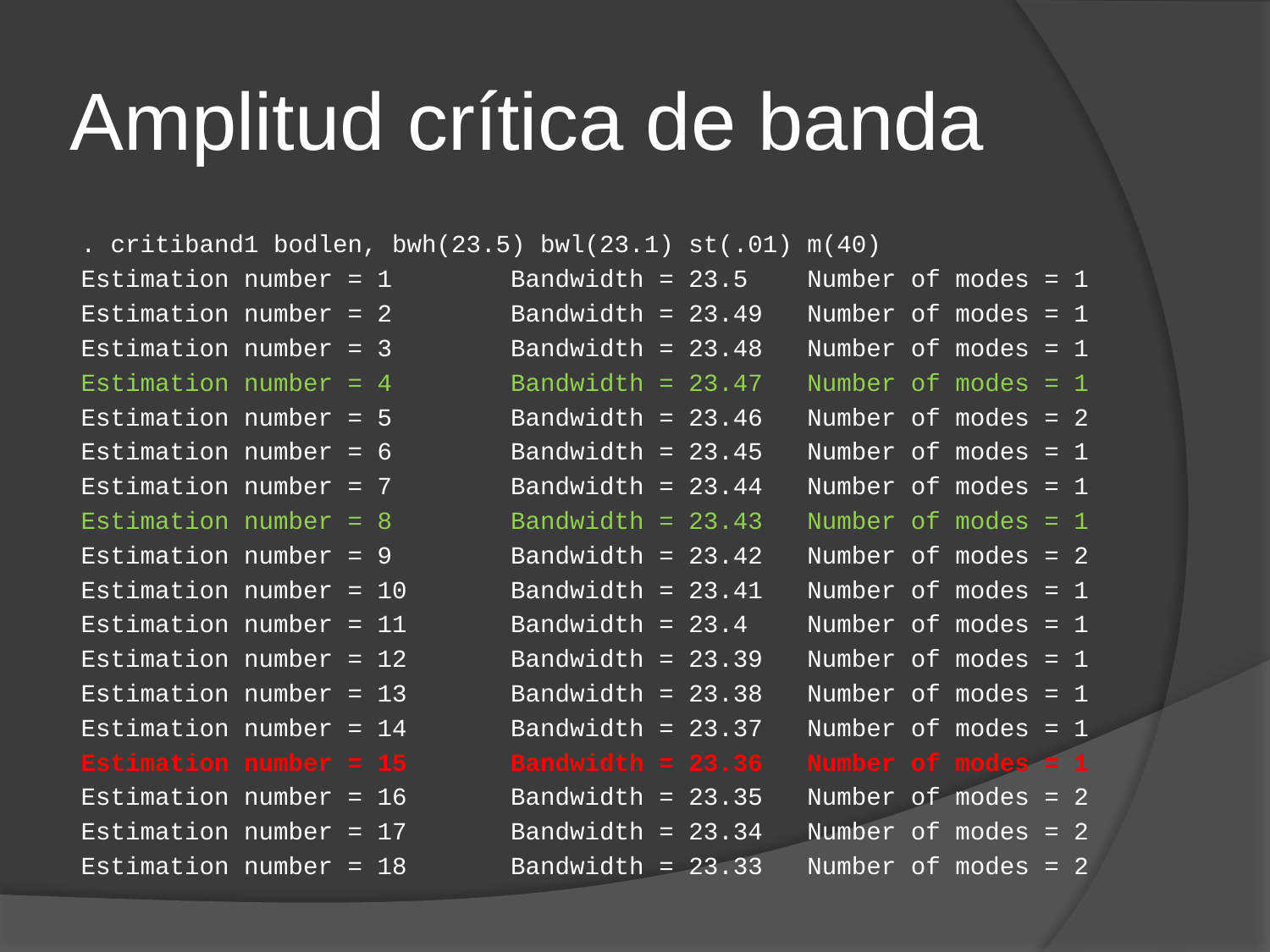

# Amplitud crítica de banda
. critiband1 bodlen, bwh(23.5) bwl(23.1) st(.01) m(40)
Estimation number = 1        Bandwidth = 23.5    Number of modes = 1
Estimation number = 2        Bandwidth = 23.49   Number of modes = 1
Estimation number = 3        Bandwidth = 23.48   Number of modes = 1
Estimation number = 4        Bandwidth = 23.47   Number of modes = 1
Estimation number = 5        Bandwidth = 23.46   Number of modes = 2
Estimation number = 6        Bandwidth = 23.45   Number of modes = 1
Estimation number = 7        Bandwidth = 23.44   Number of modes = 1
Estimation number = 8        Bandwidth = 23.43   Number of modes = 1
Estimation number = 9        Bandwidth = 23.42   Number of modes = 2
Estimation number = 10       Bandwidth = 23.41   Number of modes = 1
Estimation number = 11       Bandwidth = 23.4    Number of modes = 1
Estimation number = 12       Bandwidth = 23.39   Number of modes = 1
Estimation number = 13       Bandwidth = 23.38   Number of modes = 1
Estimation number = 14       Bandwidth = 23.37   Number of modes = 1
Estimation number = 15       Bandwidth = 23.36   Number of modes = 1
Estimation number = 16       Bandwidth = 23.35   Number of modes = 2
Estimation number = 17       Bandwidth = 23.34   Number of modes = 2
Estimation number = 18       Bandwidth = 23.33   Number of modes = 2